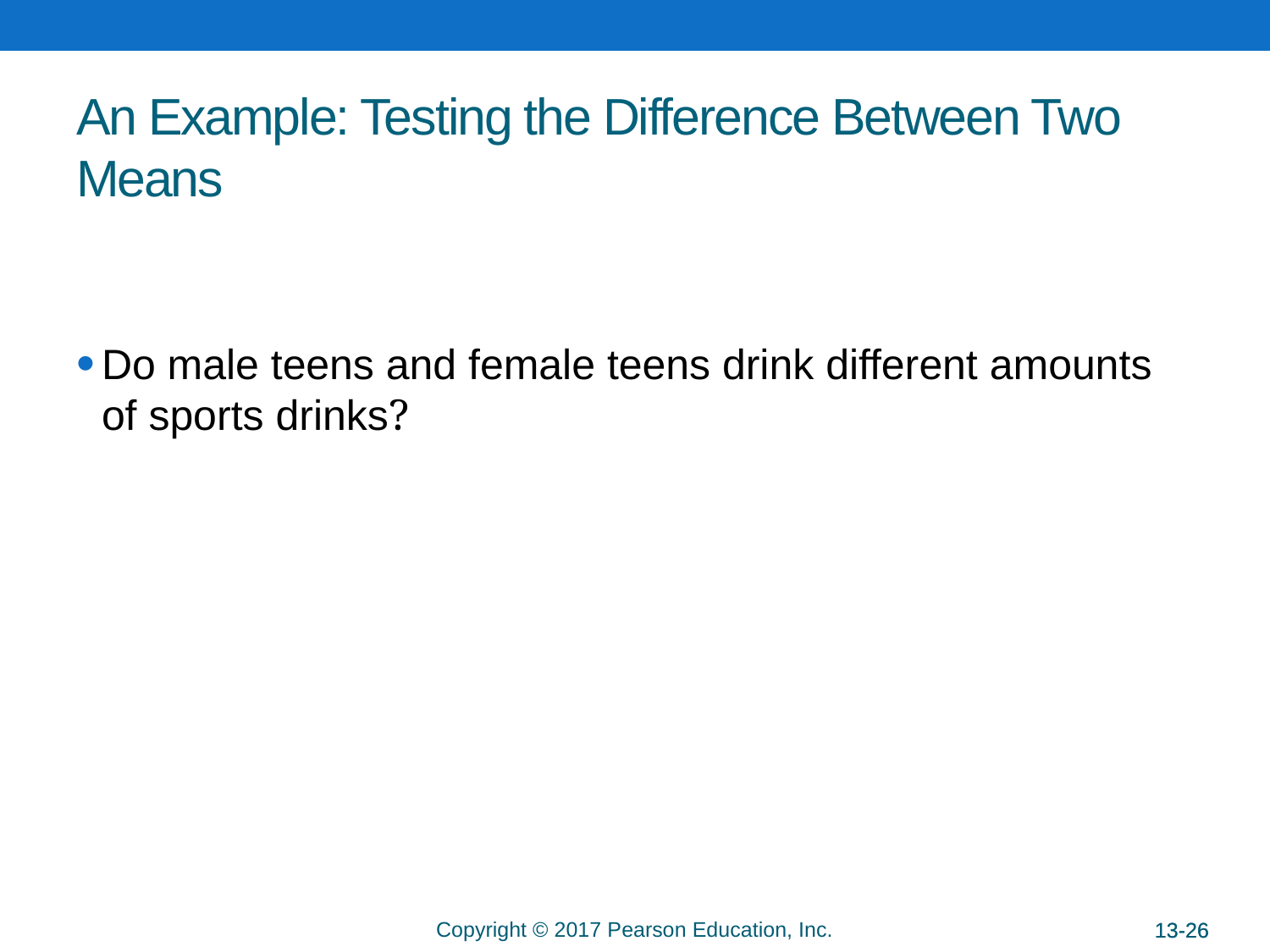

# An Example: Testing the Difference Between Two Means
Do male teens and female teens drink different amounts of sports drinks?